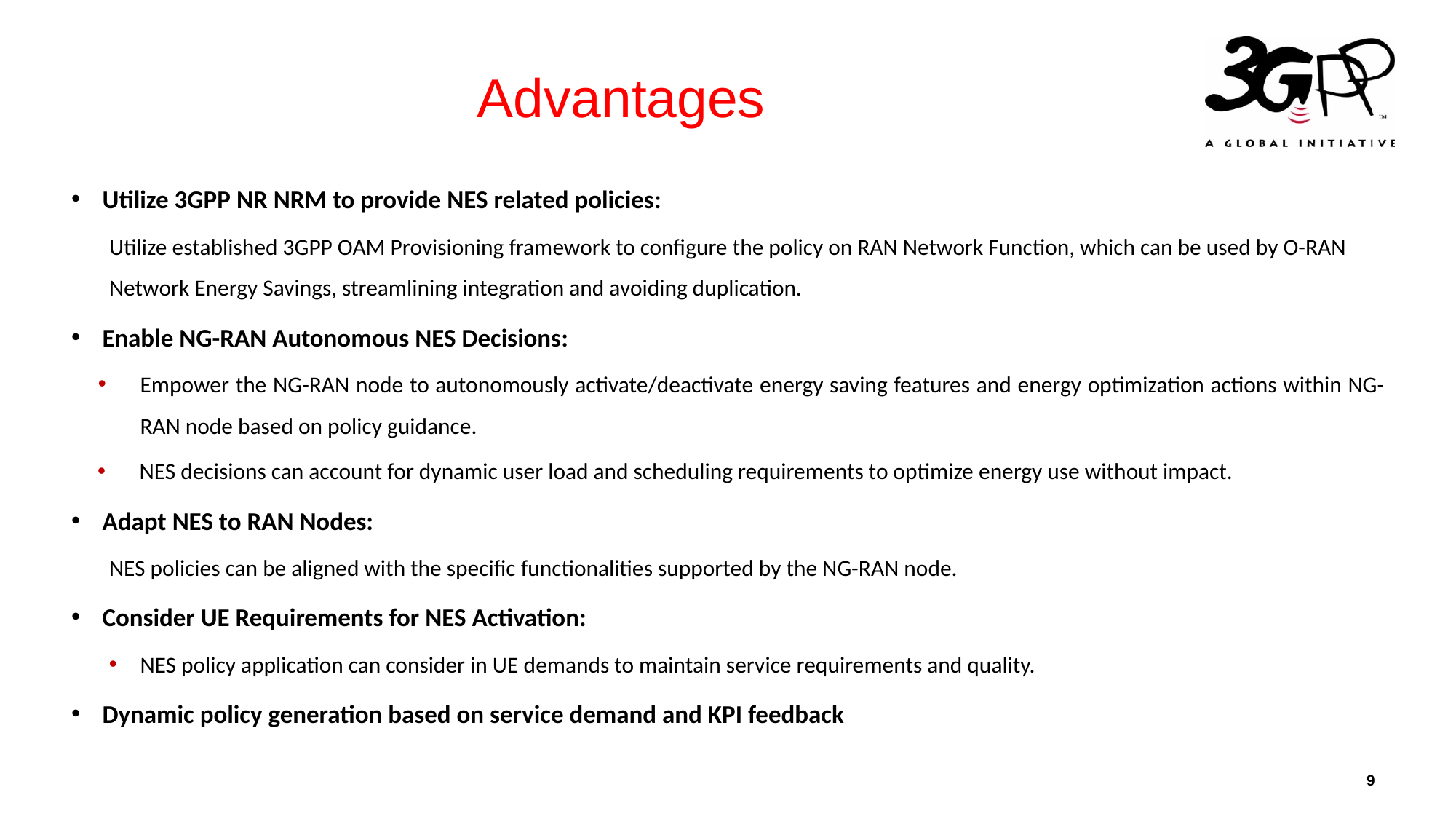

# Advantages
Utilize 3GPP NR NRM to provide NES related policies:
Utilize established 3GPP OAM Provisioning framework to configure the policy on RAN Network Function, which can be used by O-RAN Network Energy Savings, streamlining integration and avoiding duplication.
Enable NG-RAN Autonomous NES Decisions:
Empower the NG-RAN node to autonomously activate/deactivate energy saving features and energy optimization actions within NG-RAN node based on policy guidance.
NES decisions can account for dynamic user load and scheduling requirements to optimize energy use without impact.
Adapt NES to RAN Nodes:
NES policies can be aligned with the specific functionalities supported by the NG-RAN node.
Consider UE Requirements for NES Activation:
NES policy application can consider in UE demands to maintain service requirements and quality.
Dynamic policy generation based on service demand and KPI feedback